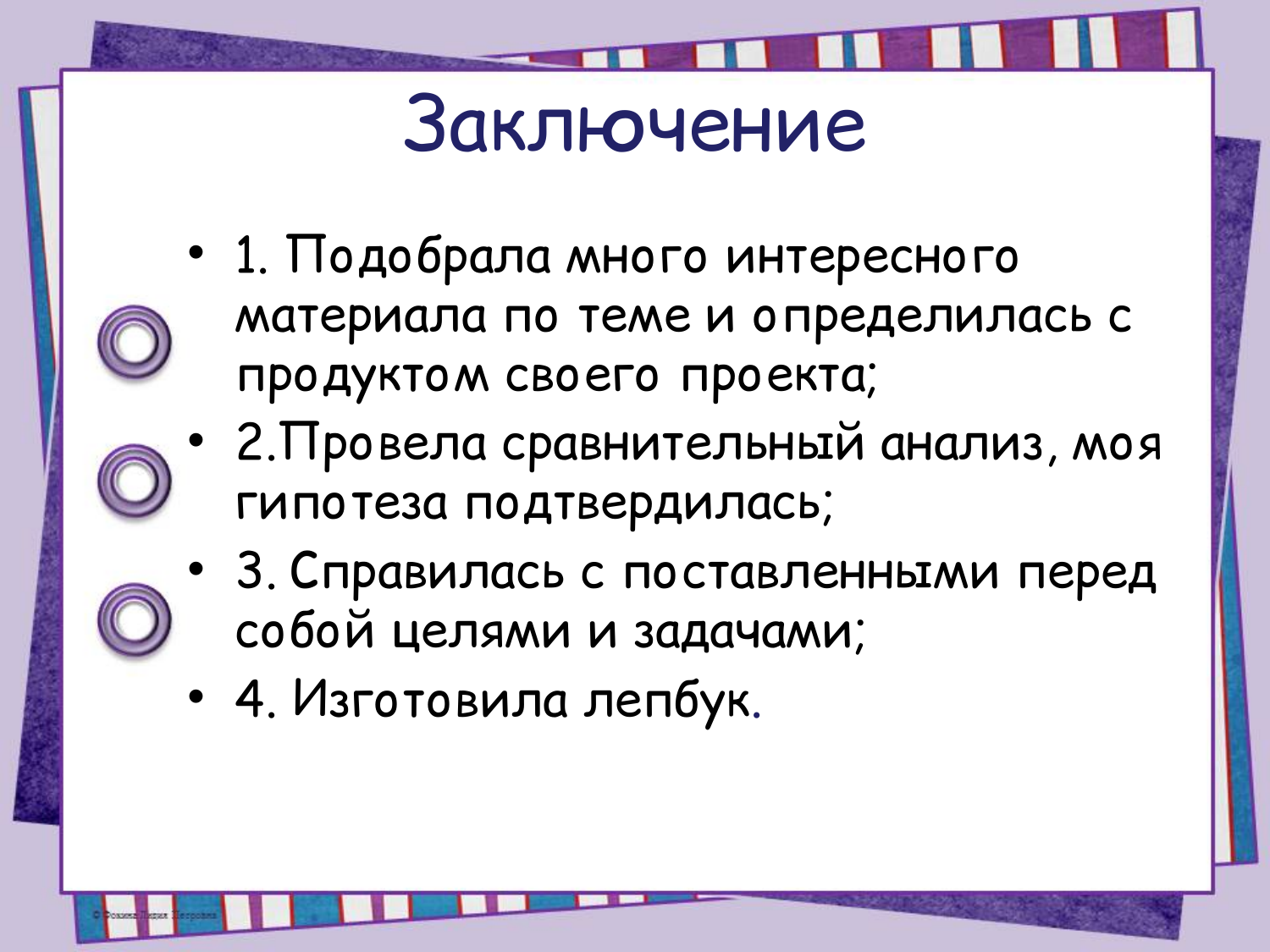

# Заключение
1. Подобрала много интересного материала по теме и определилась с продуктом своего проекта;
2.Провела сравнительный анализ, моя гипотеза подтвердилась;
3. Справилась с поставленными перед собой целями и задачами;
4. Изготовила лепбук.